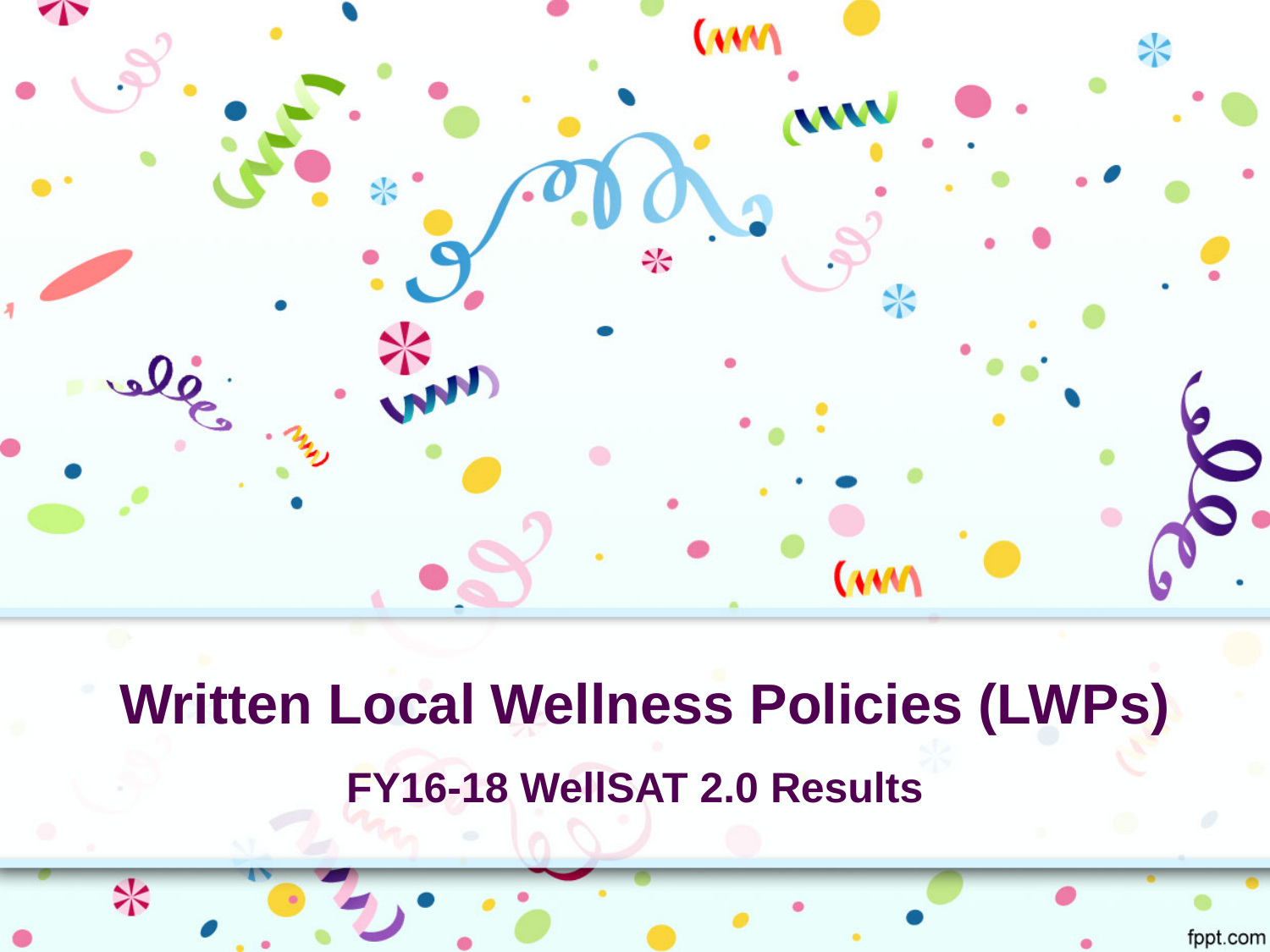

# Written Local Wellness Policies (LWPs)
FY16-18 WellSAT 2.0 Results